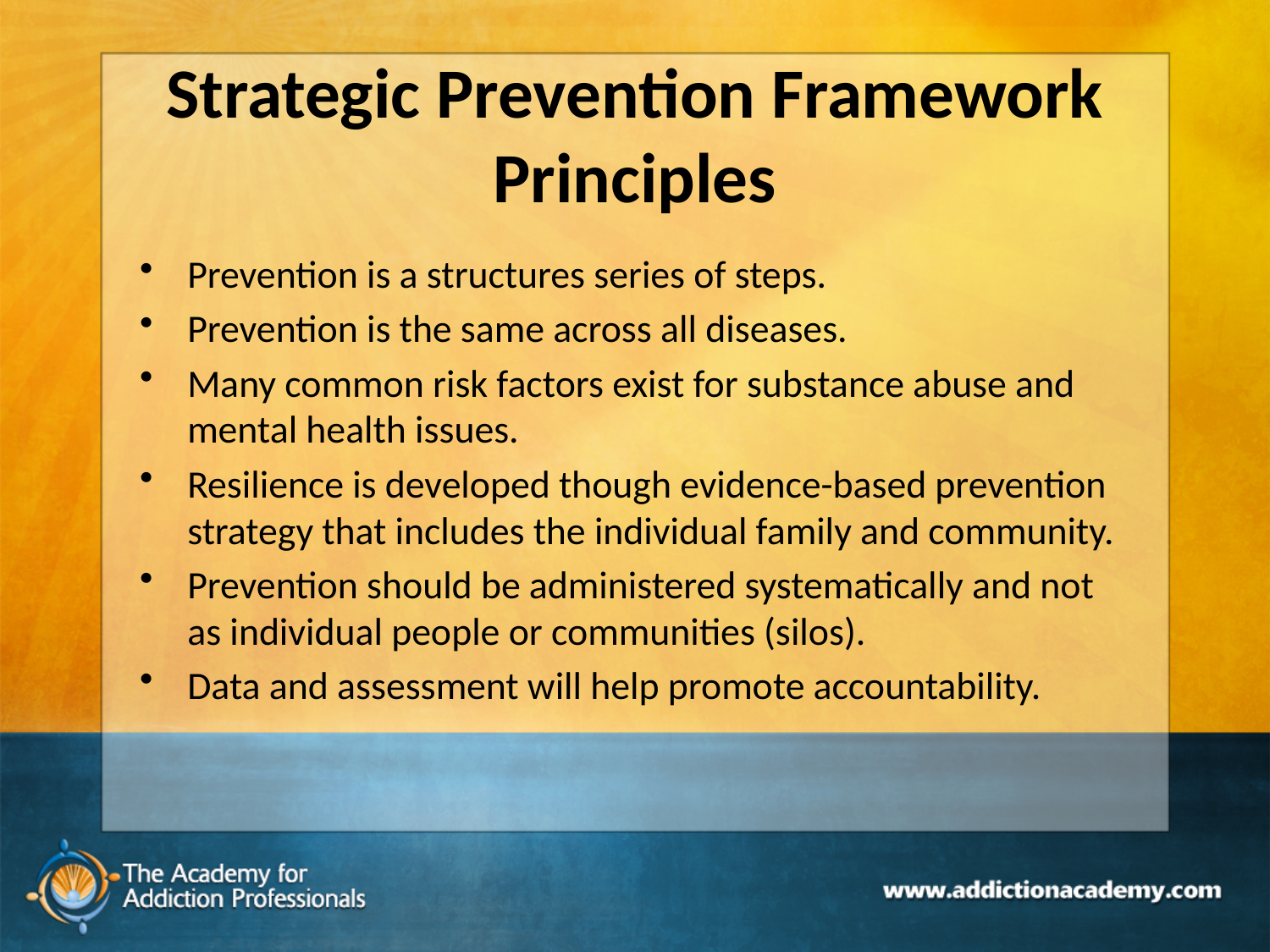

# Strategic Prevention Framework Principles
Prevention is a structures series of steps.
Prevention is the same across all diseases.
Many common risk factors exist for substance abuse and mental health issues.
Resilience is developed though evidence-based prevention strategy that includes the individual family and community.
Prevention should be administered systematically and not as individual people or communities (silos).
Data and assessment will help promote accountability.